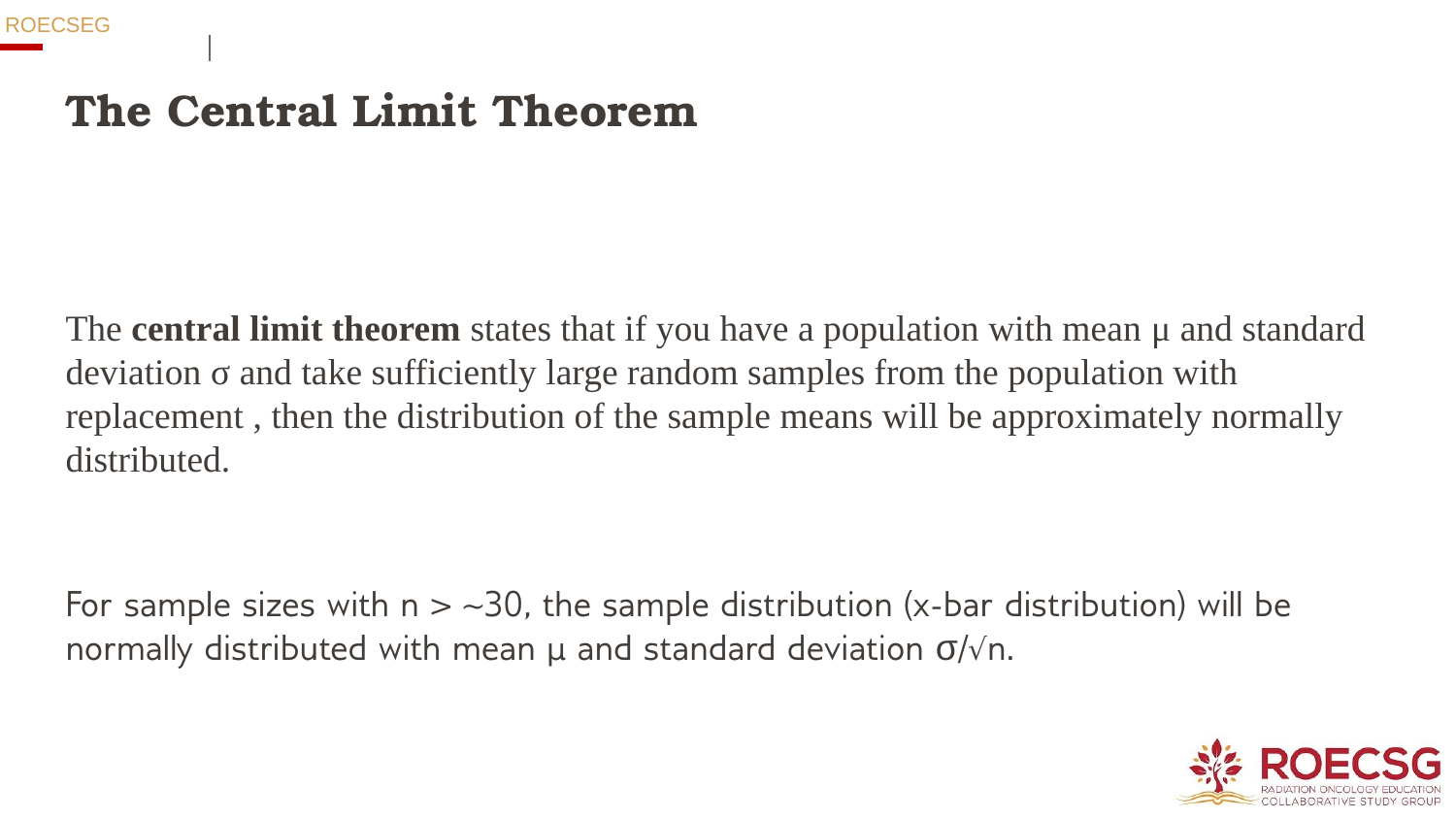

# The Central Limit Theorem

The central limit theorem states that if you have a population with mean μ and standard deviation σ and take sufficiently large random samples from the population with replacement , then the distribution of the sample means will be approximately normally distributed.

For sample sizes with n > ~30, the sample distribution (x-bar distribution) will be normally distributed with mean µ and standard deviation σ/√n.